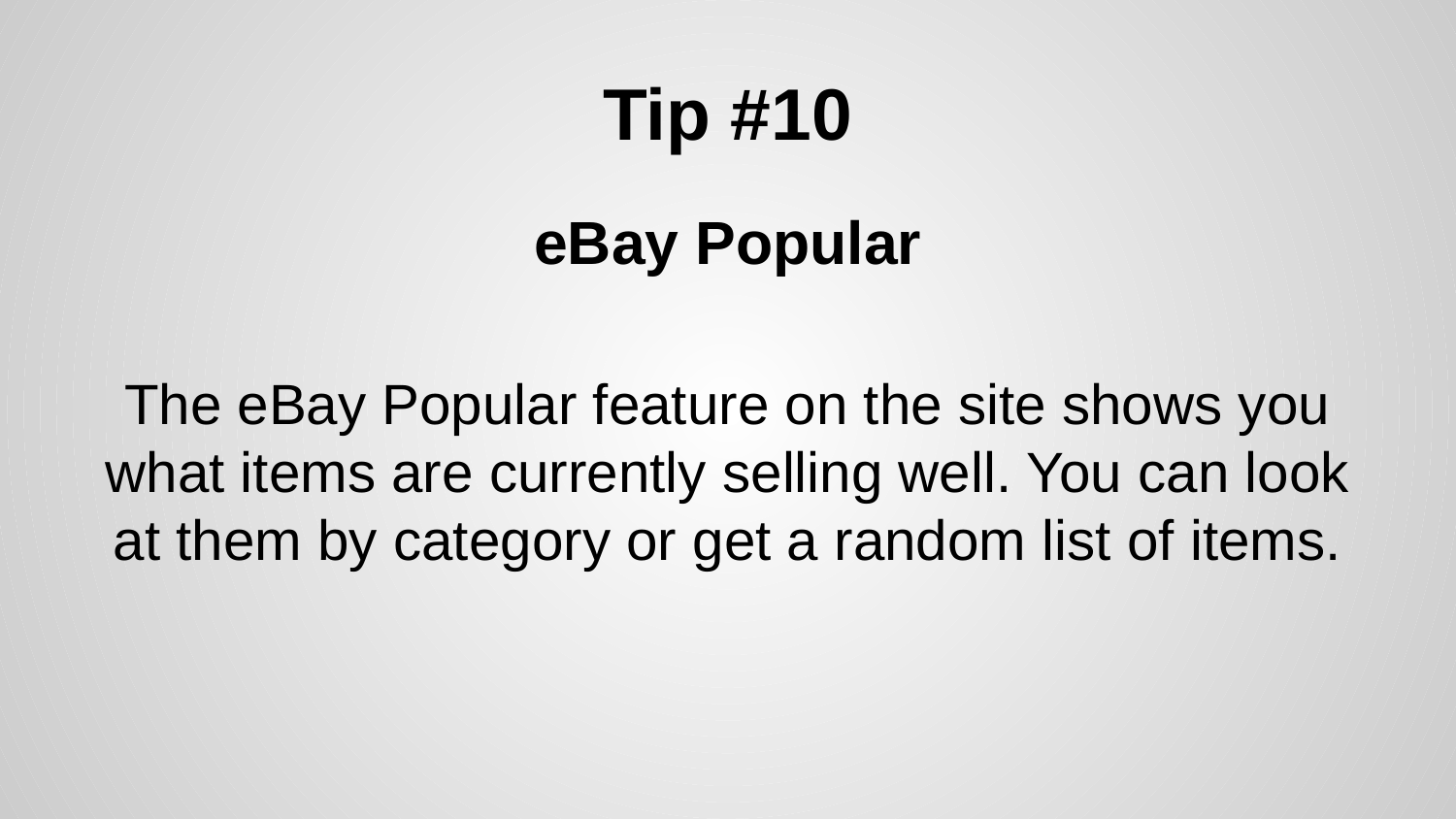

# Tip #10
eBay Popular

The eBay Popular feature on the site shows you what items are currently selling well. You can look at them by category or get a random list of items.